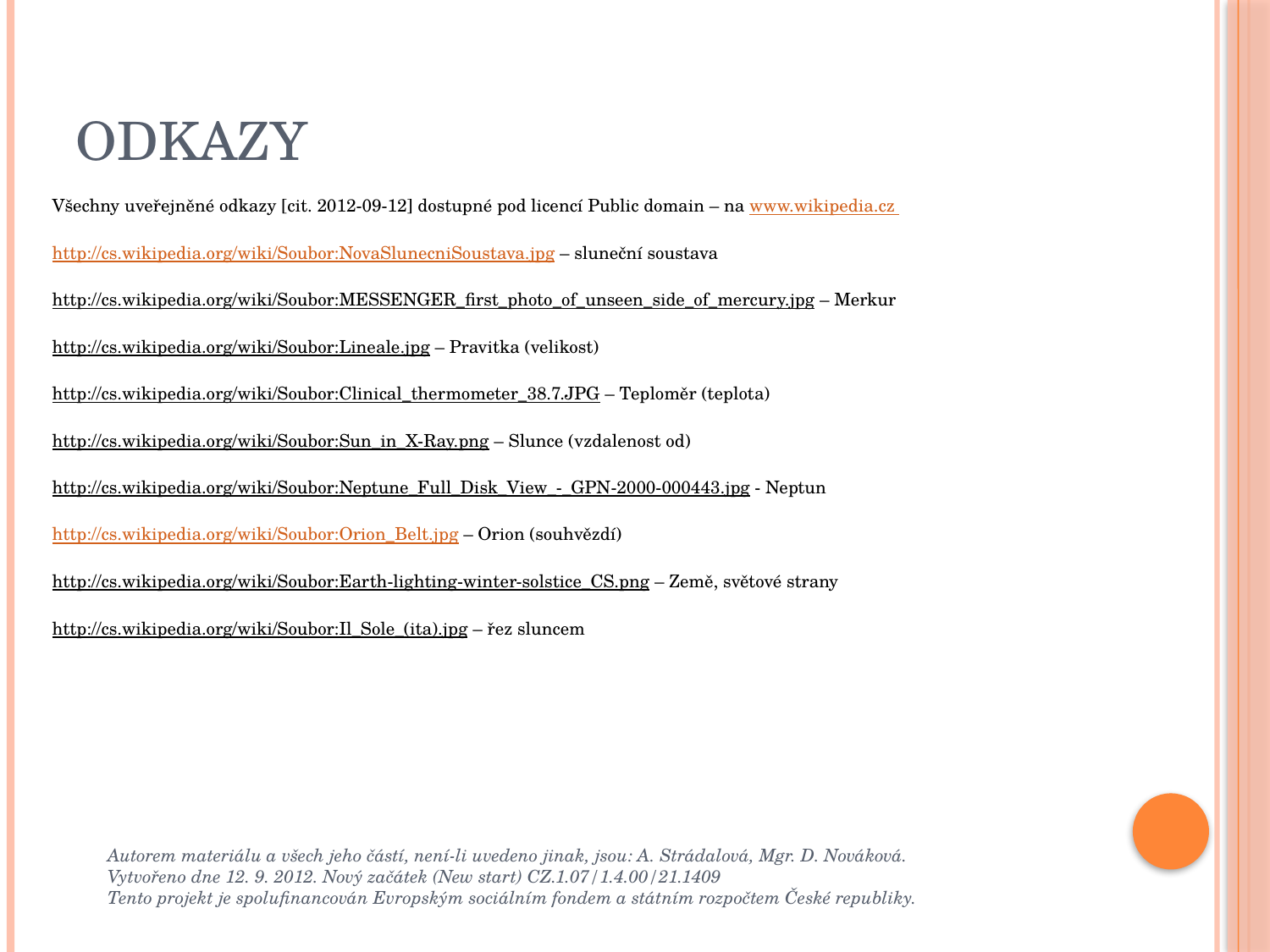

Odkazy
Všechny uveřejněné odkazy [cit. 2012-09-12] dostupné pod licencí Public domain – na www.wikipedia.cz

http://cs.wikipedia.org/wiki/Soubor:NovaSlunecniSoustava.jpg – sluneční soustava

http://cs.wikipedia.org/wiki/Soubor:MESSENGER_first_photo_of_unseen_side_of_mercury.jpg – Merkur

http://cs.wikipedia.org/wiki/Soubor:Lineale.jpg – Pravitka (velikost)

http://cs.wikipedia.org/wiki/Soubor:Clinical_thermometer_38.7.JPG – Teploměr (teplota)

http://cs.wikipedia.org/wiki/Soubor:Sun_in_X-Ray.png – Slunce (vzdalenost od)

http://cs.wikipedia.org/wiki/Soubor:Neptune_Full_Disk_View_-_GPN-2000-000443.jpg - Neptun

http://cs.wikipedia.org/wiki/Soubor:Orion_Belt.jpg – Orion (souhvězdí)

http://cs.wikipedia.org/wiki/Soubor:Earth-lighting-winter-solstice_CS.png – Země, světové strany

http://cs.wikipedia.org/wiki/Soubor:Il_Sole_(ita).jpg – řez sluncem

Autorem materiálu a všech jeho částí, není-li uvedeno jinak, jsou: A. Strádalová, Mgr. D. Nováková.
Vytvořeno dne 12. 9. 2012. Nový začátek (New start) CZ.1.07/1.4.00/21.1409
Tento projekt je spolufinancován Evropským sociálním fondem a státním rozpočtem České republiky.